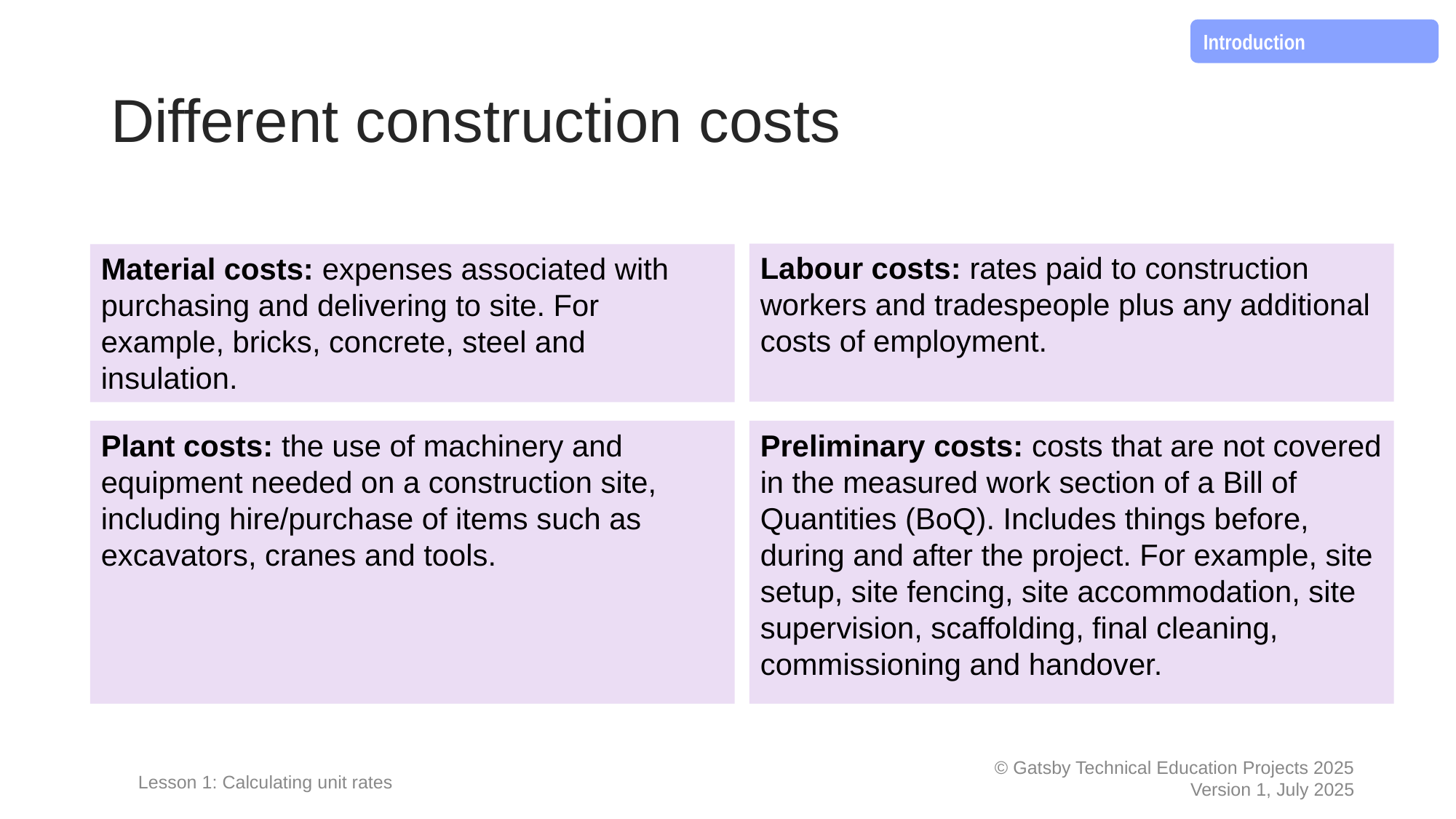

Introduction
# Different construction costs
Labour costs: rates paid to construction workers and tradespeople plus any additional costs of employment.

Material costs: expenses associated with purchasing and delivering to site. For example, bricks, concrete, steel and insulation.
Plant costs: the use of machinery and equipment needed on a construction site, including hire/purchase of items such as excavators, cranes and tools.
Preliminary costs: costs that are not covered in the measured work section of a Bill of Quantities (BoQ). Includes things before, during and after the project. For example, site setup, site fencing, site accommodation, site supervision, scaffolding, final cleaning, commissioning and handover.
Lesson 1: Calculating unit rates